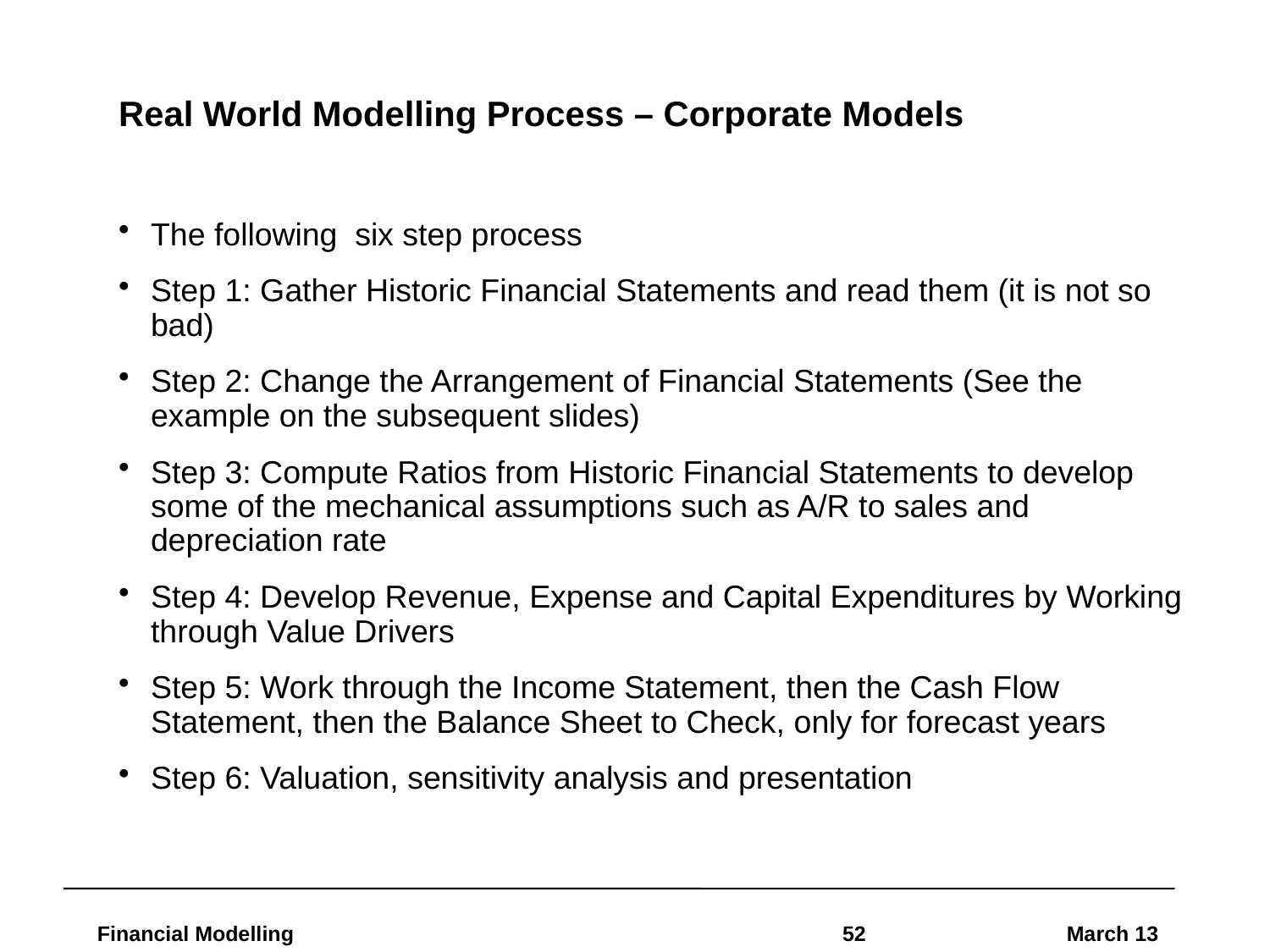

# Real World Modelling Process – Corporate Models
The following  six step process
Step 1: Gather Historic Financial Statements and read them (it is not so bad)
Step 2: Change the Arrangement of Financial Statements (See the example on the subsequent slides)
Step 3: Compute Ratios from Historic Financial Statements to develop some of the mechanical assumptions such as A/R to sales and depreciation rate
Step 4: Develop Revenue, Expense and Capital Expenditures by Working through Value Drivers
Step 5: Work through the Income Statement, then the Cash Flow Statement, then the Balance Sheet to Check, only for forecast years
Step 6: Valuation, sensitivity analysis and presentation